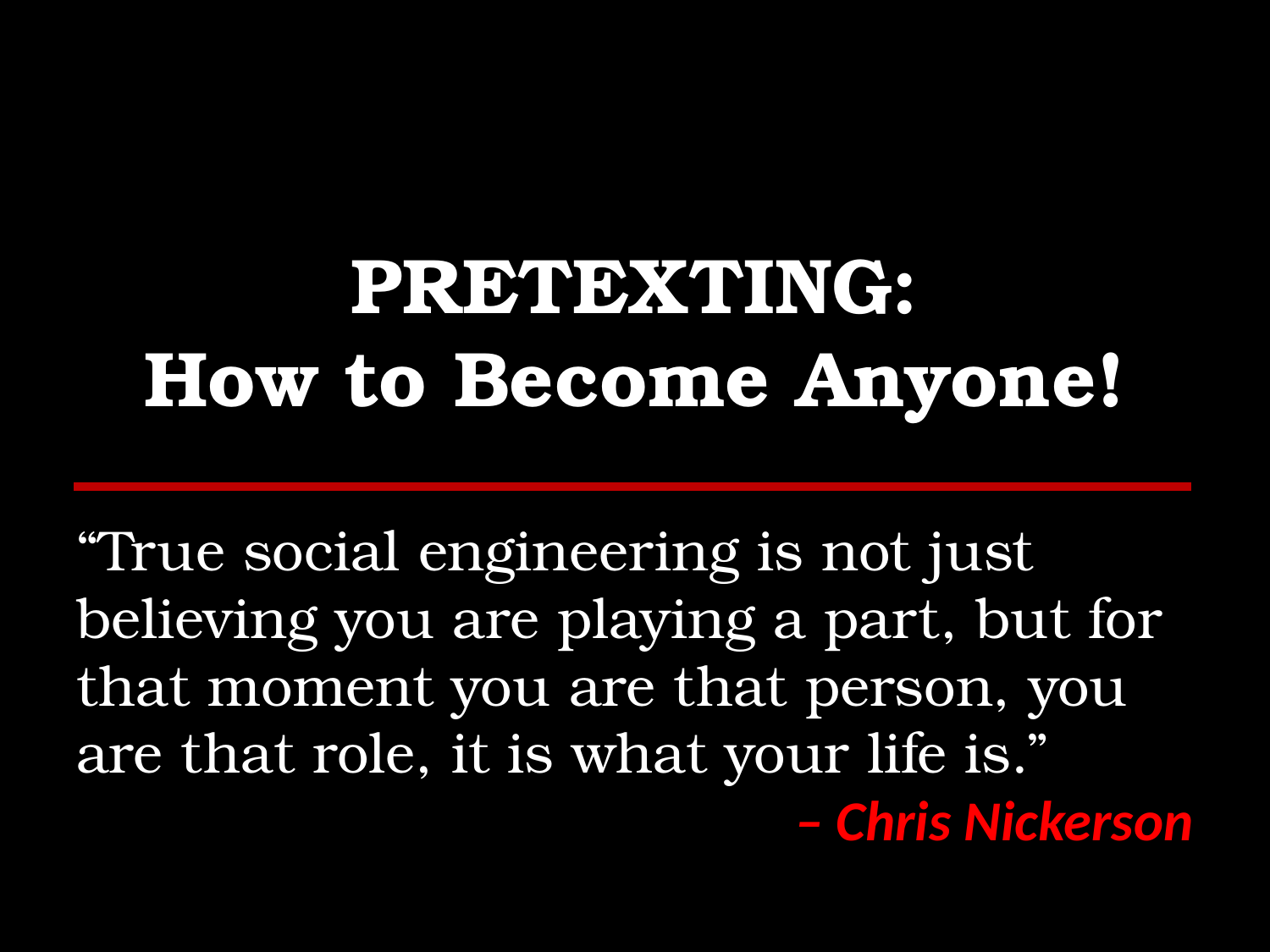

# PRETEXTING: How to Become Anyone!
“True social engineering is not just believing you are playing a part, but for that moment you are that person, you are that role, it is what your life is.”
– Chris Nickerson